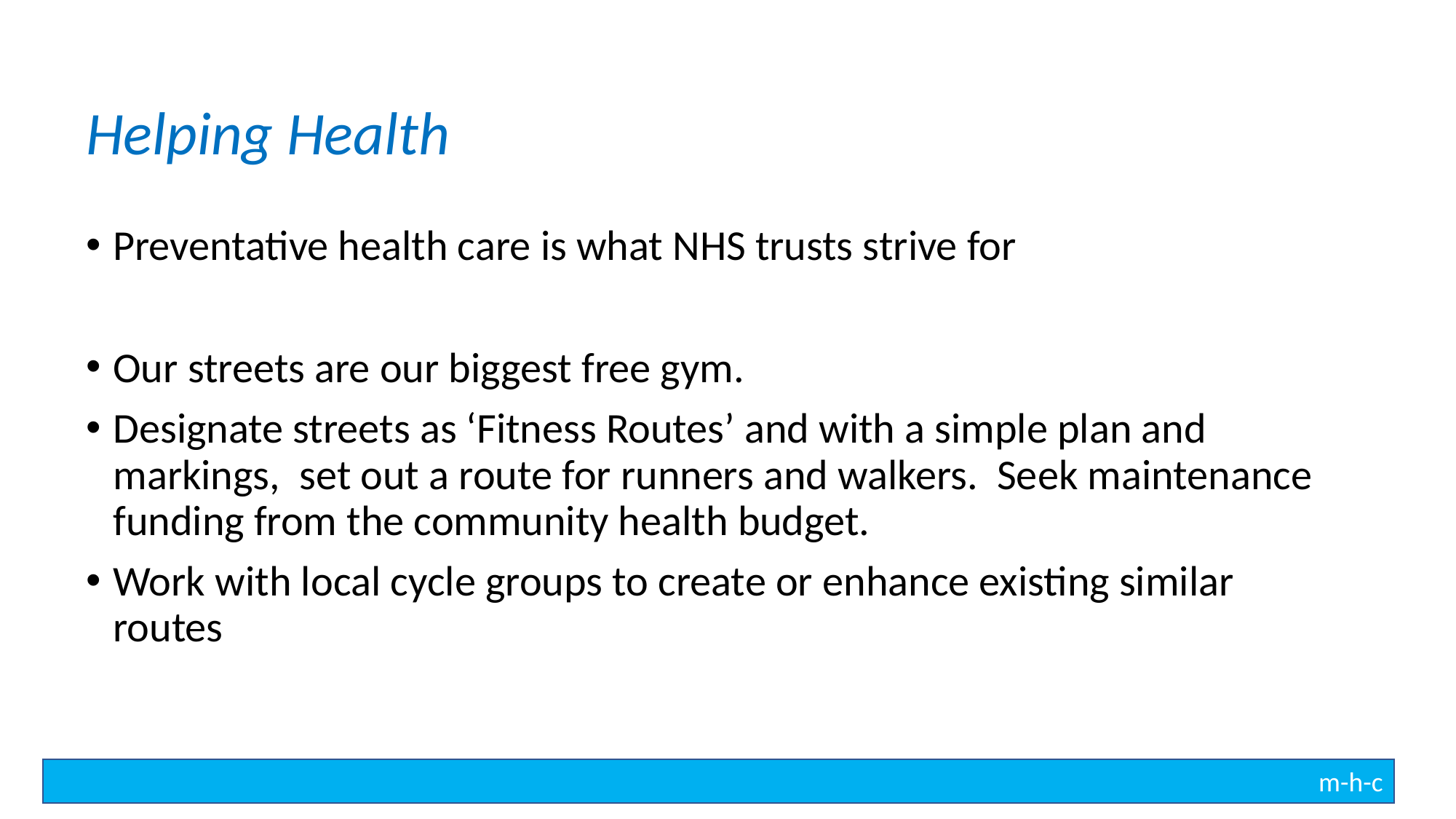

Helping Health
Preventative health care is what NHS trusts strive for

Our streets are our biggest free gym.
Designate streets as ‘Fitness Routes’ and with a simple plan and markings,  set out a route for runners and walkers.  Seek maintenance funding from the community health budget.
Work with local cycle groups to create or enhance existing similar routes
m-h-c